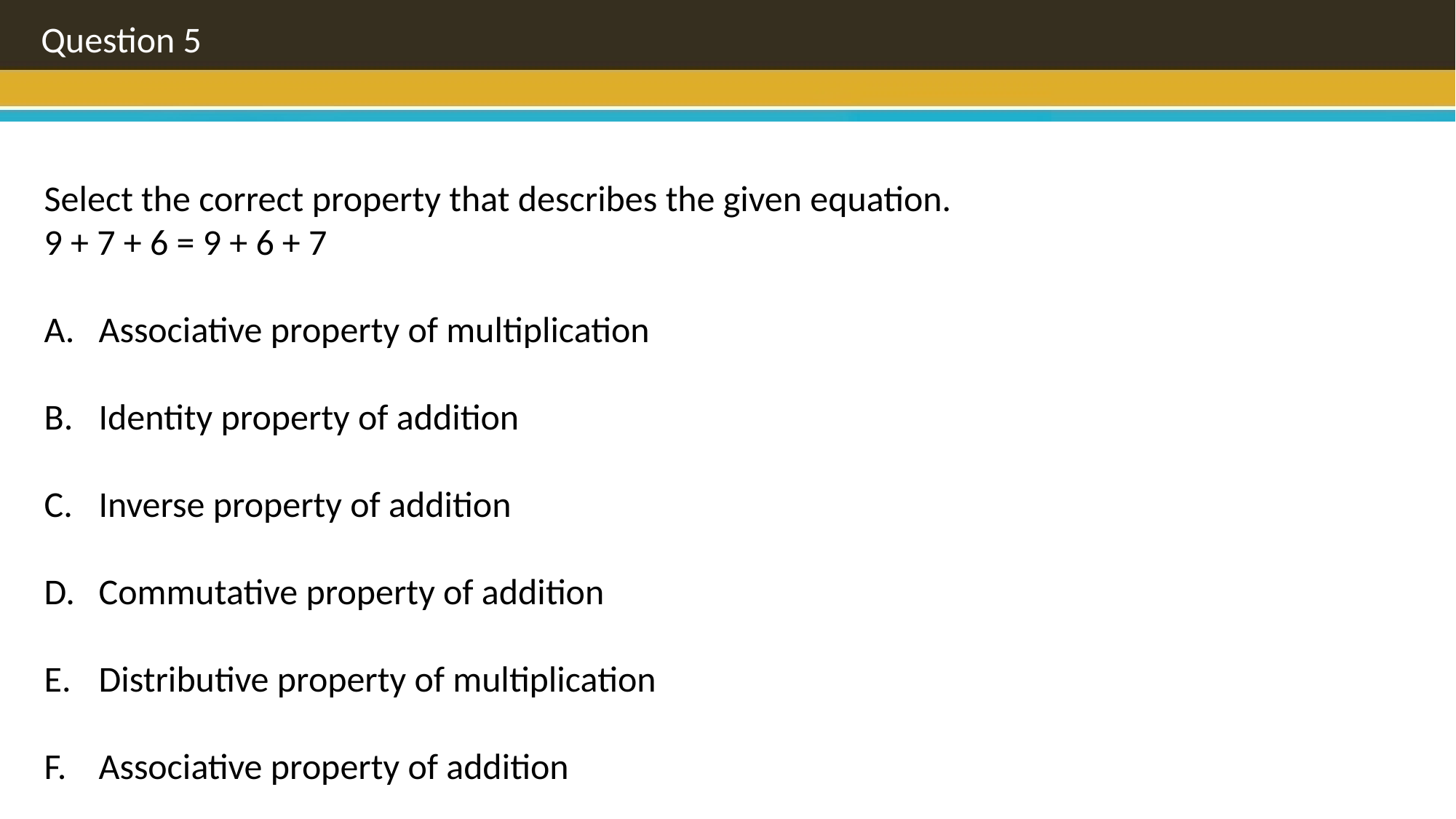

Question 5
Select the correct property that describes the given equation.
9 + 7 + 6 = 9 + 6 + 7

Associative property of multiplication

Identity property of addition

Inverse property of addition

Commutative property of addition

Distributive property of multiplication

Associative property of addition